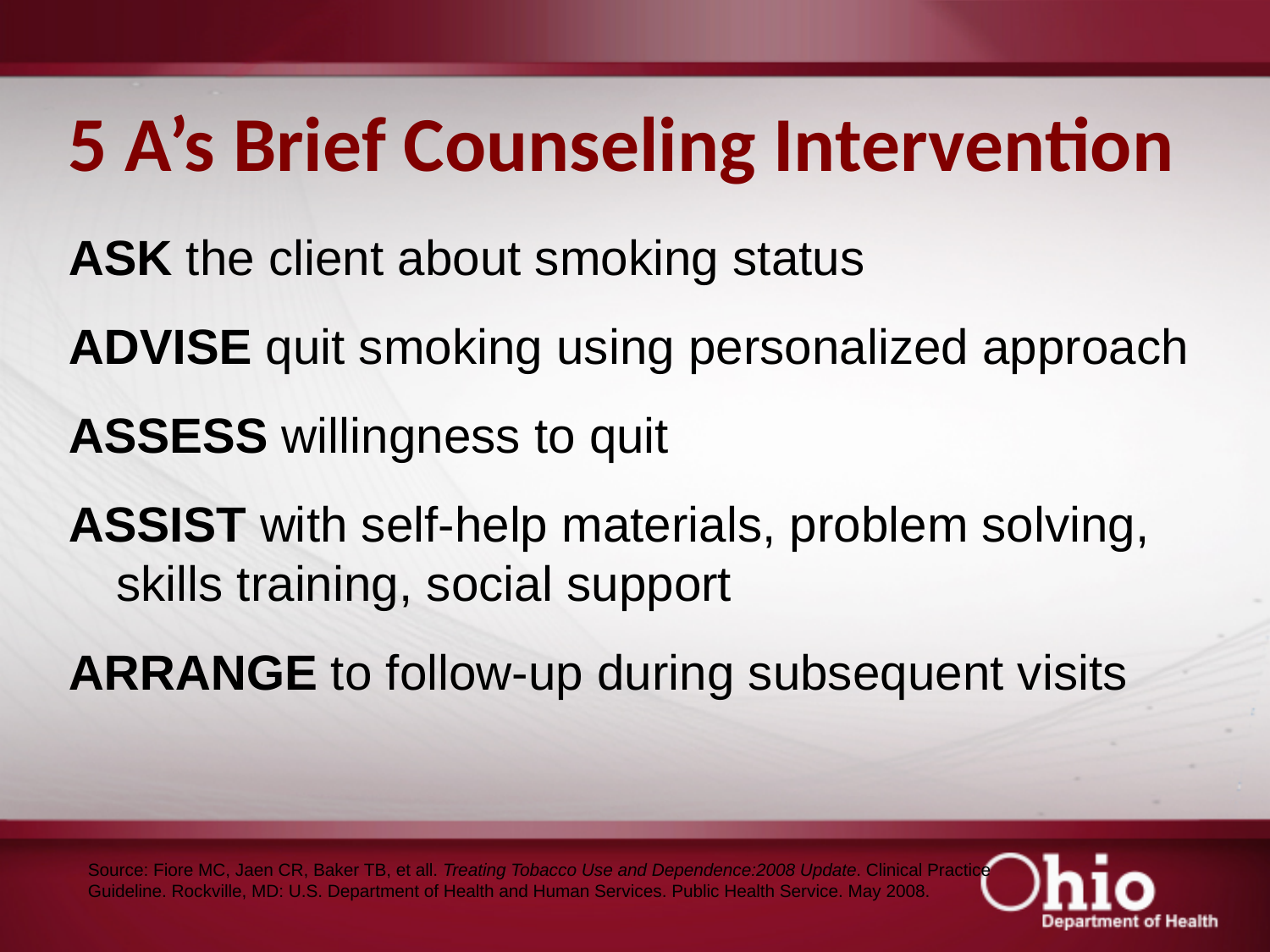

# 5 A’s Brief Counseling Intervention
ASK the client about smoking status
ADVISE quit smoking using personalized approach
ASSESS willingness to quit
ASSIST with self-help materials, problem solving, skills training, social support
ARRANGE to follow-up during subsequent visits

Source: Fiore MC, Jaen CR, Baker TB, et all. Treating Tobacco Use and Dependence:2008 Update. Clinical Practice Guideline. Rockville, MD: U.S. Department of Health and Human Services. Public Health Service. May 2008.